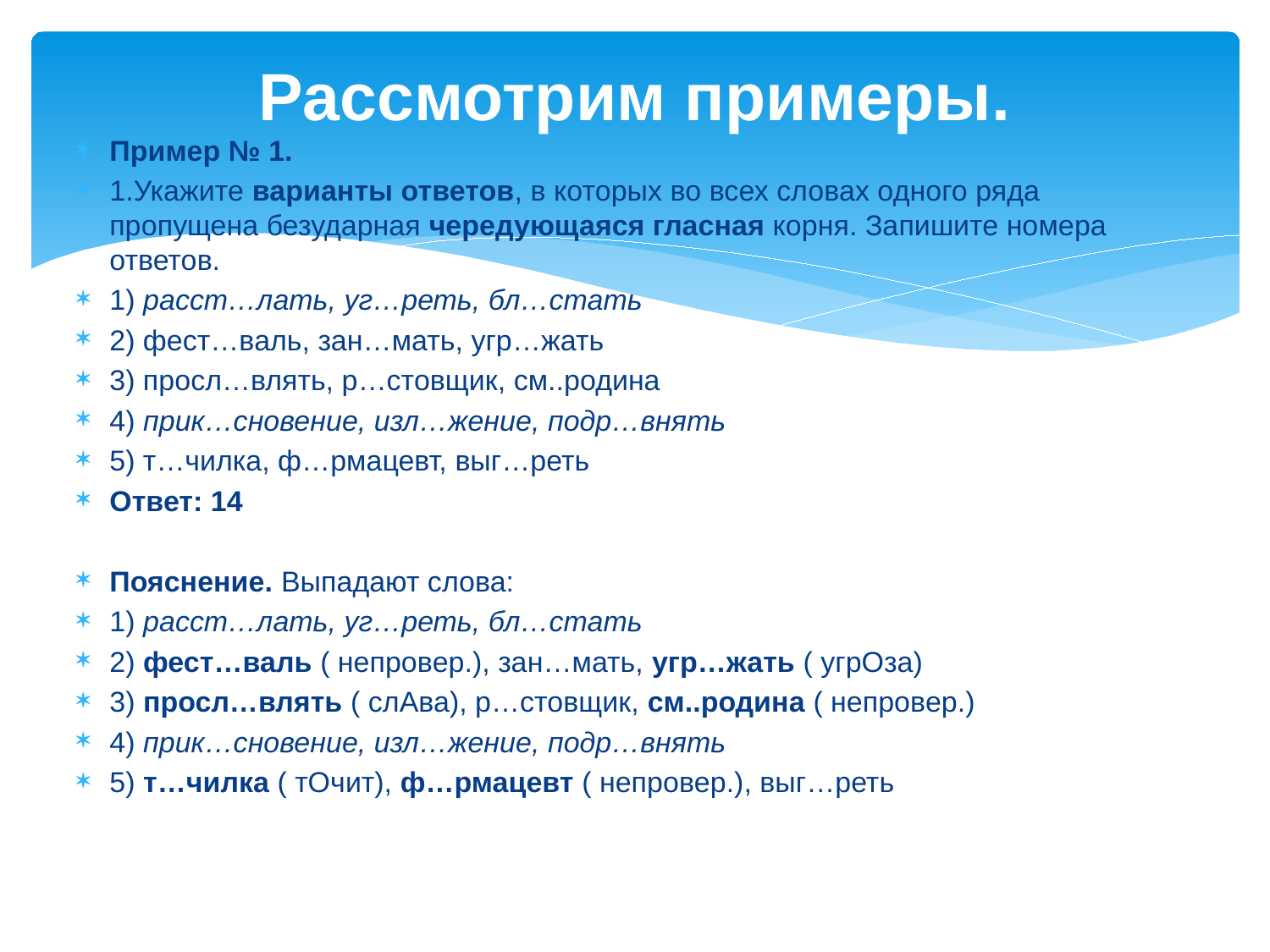

# Рассмотрим примеры.
Пример № 1.
1.Укажите варианты ответов, в которых во всех словах одного ряда пропущена безударная чередующаяся гласная корня. Запишите номера ответов.
1) расст…лать, уг…реть, бл…стать
2) фест…валь, зан…мать, угр…жать
3) просл…влять, р…стовщик, см..родина
4) прик…сновение, изл…жение, подр…внять
5) т…чилка, ф…рмацевт, выг…реть
Ответ: 14

Пояснение. Выпадают слова:
1) расст…лать, уг…реть, бл…стать
2) фест…валь ( непровер.), зан…мать, угр…жать ( угрОза)
3) просл…влять ( слАва), р…стовщик, см..родина ( непровер.)
4) прик…сновение, изл…жение, подр…внять
5) т…чилка ( тОчит), ф…рмацевт ( непровер.), выг…реть